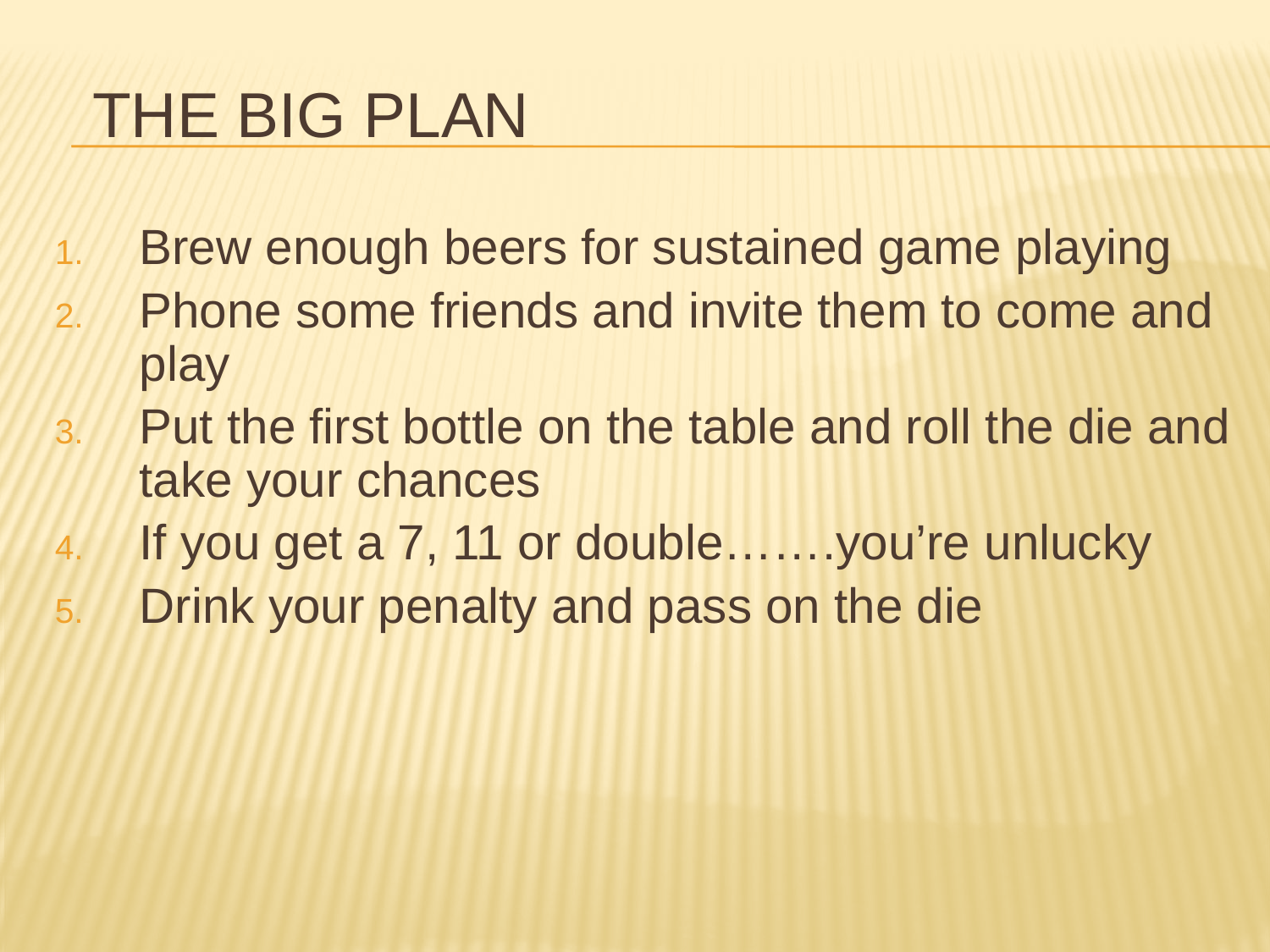

# The BIG PLAN
Brew enough beers for sustained game playing
Phone some friends and invite them to come and play
Put the first bottle on the table and roll the die and take your chances
If you get a 7, 11 or double…….you’re unlucky
Drink your penalty and pass on the die